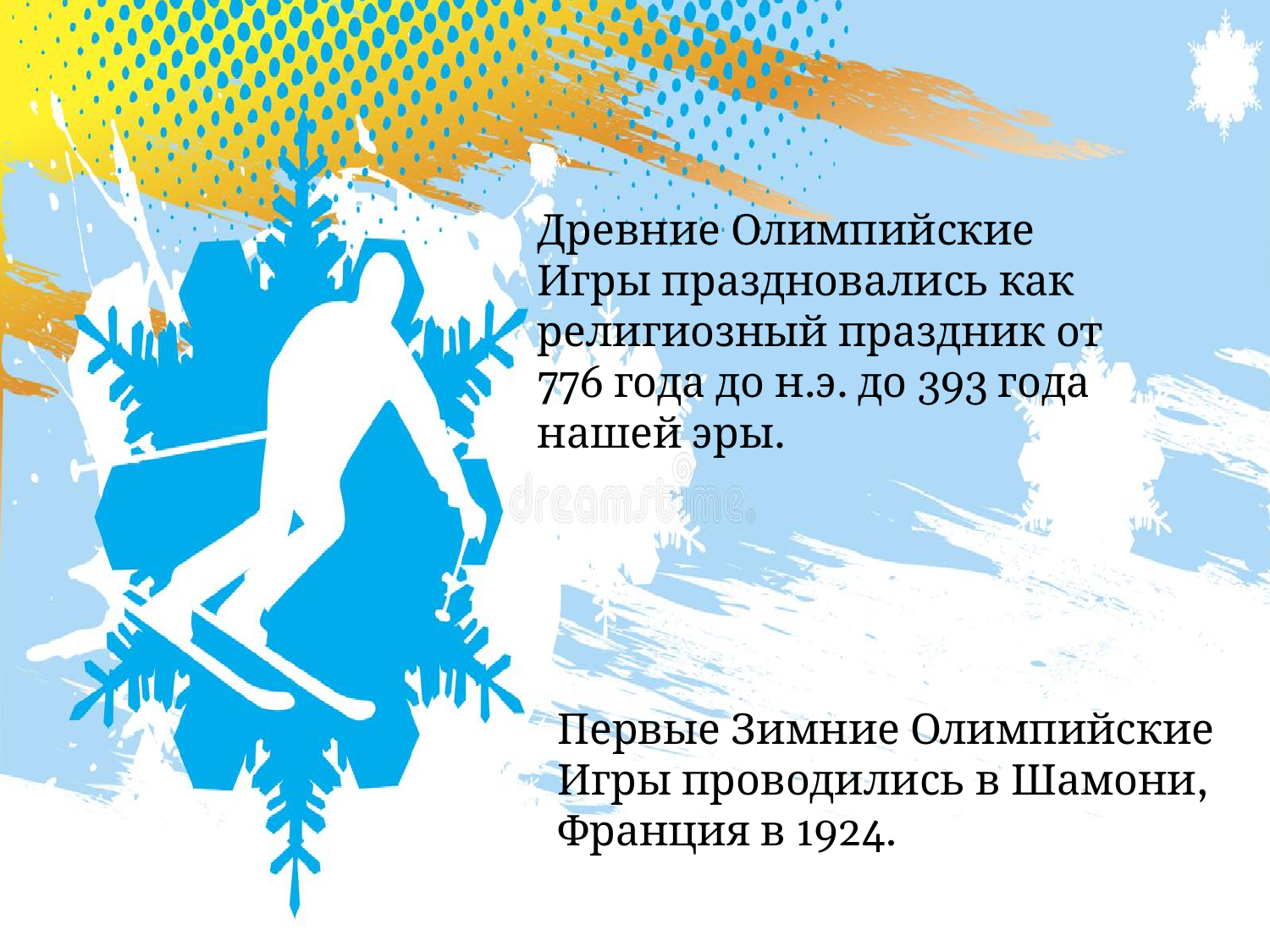

Древние Олимпийские Игры праздновались как религиозный праздник от 776 года до н.э. до 393 года нашей эры.
Первые Зимние Олимпийские Игры проводились в Шамони, Франция в 1924.